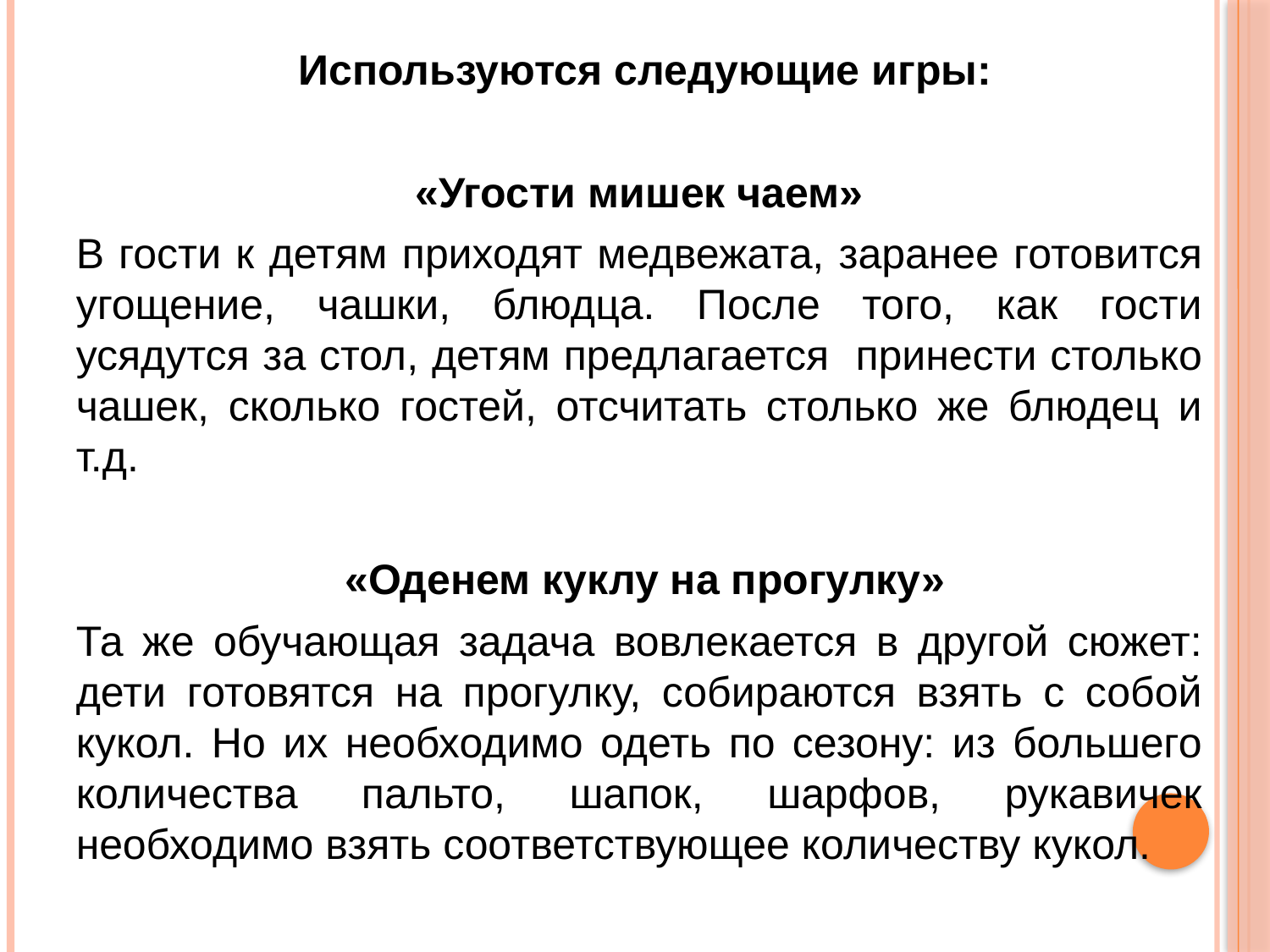

Используются следующие игры:

«Угости мишек чаем»
В гости к детям приходят медвежата, заранее готовится угощение, чашки, блюдца. После того, как гости усядутся за стол, детям предлагается  принести столько чашек, сколько гостей, отсчитать столько же блюдец и т.д.

 «Оденем куклу на прогулку»
Та же обучающая задача вовлекается в другой сюжет: дети готовятся на прогулку, собираются взять с собой кукол. Но их необходимо одеть по сезону: из большего количества пальто, шапок, шарфов, рукавичек необходимо взять соответствующее количеству кукол.